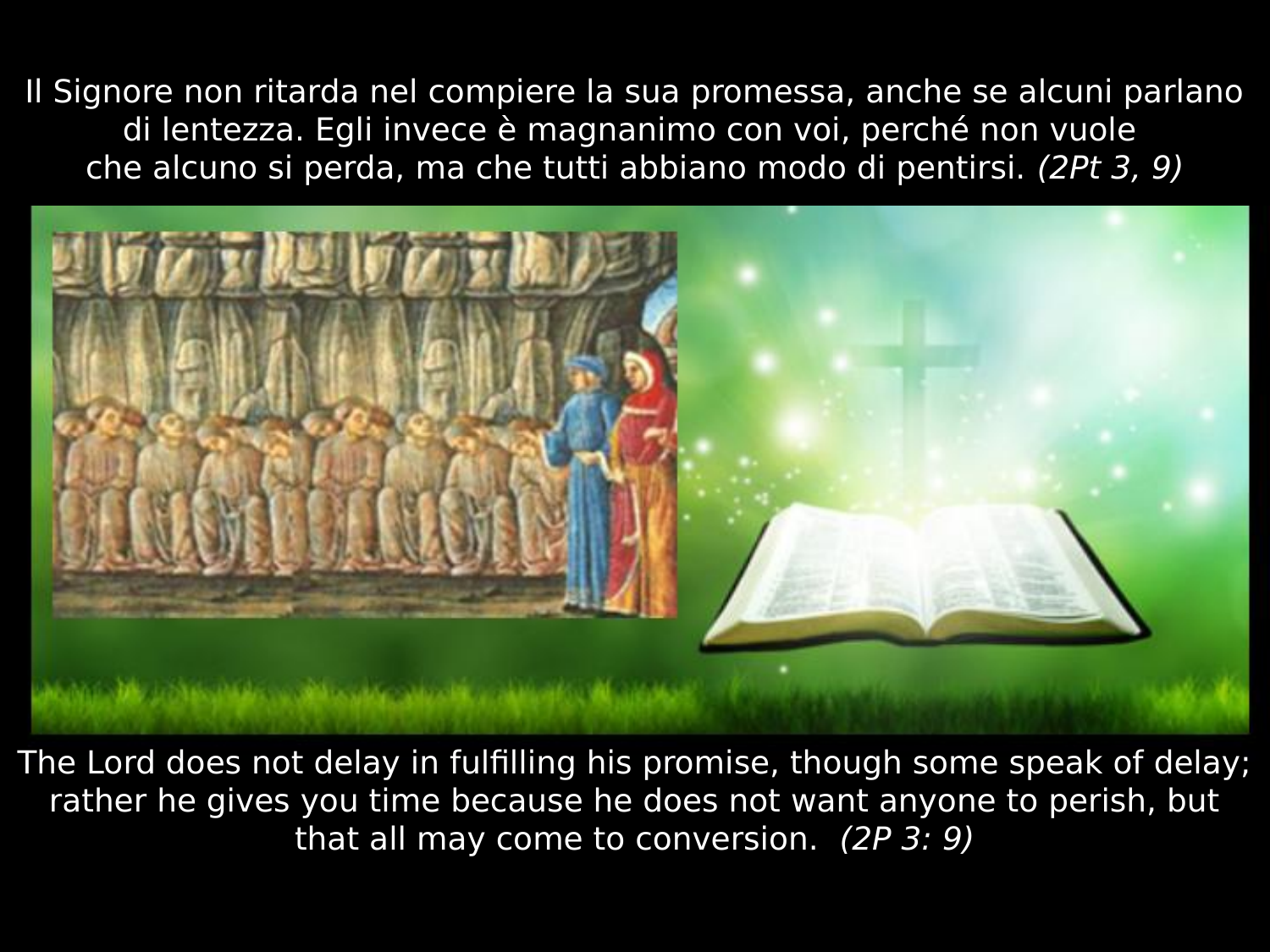

# Il Signore non ritarda nel compiere la sua promessa, anche se alcuni parlano di lentezza. Egli invece è magnanimo con voi, perché non vuole che alcuno si perda, ma che tutti abbiano modo di pentirsi. (2Pt 3, 9)
The Lord does not delay in fulfilling his promise, though some speak of delay; rather he gives you time because he does not want anyone to perish, but that all may come to conversion.  (2P 3: 9)